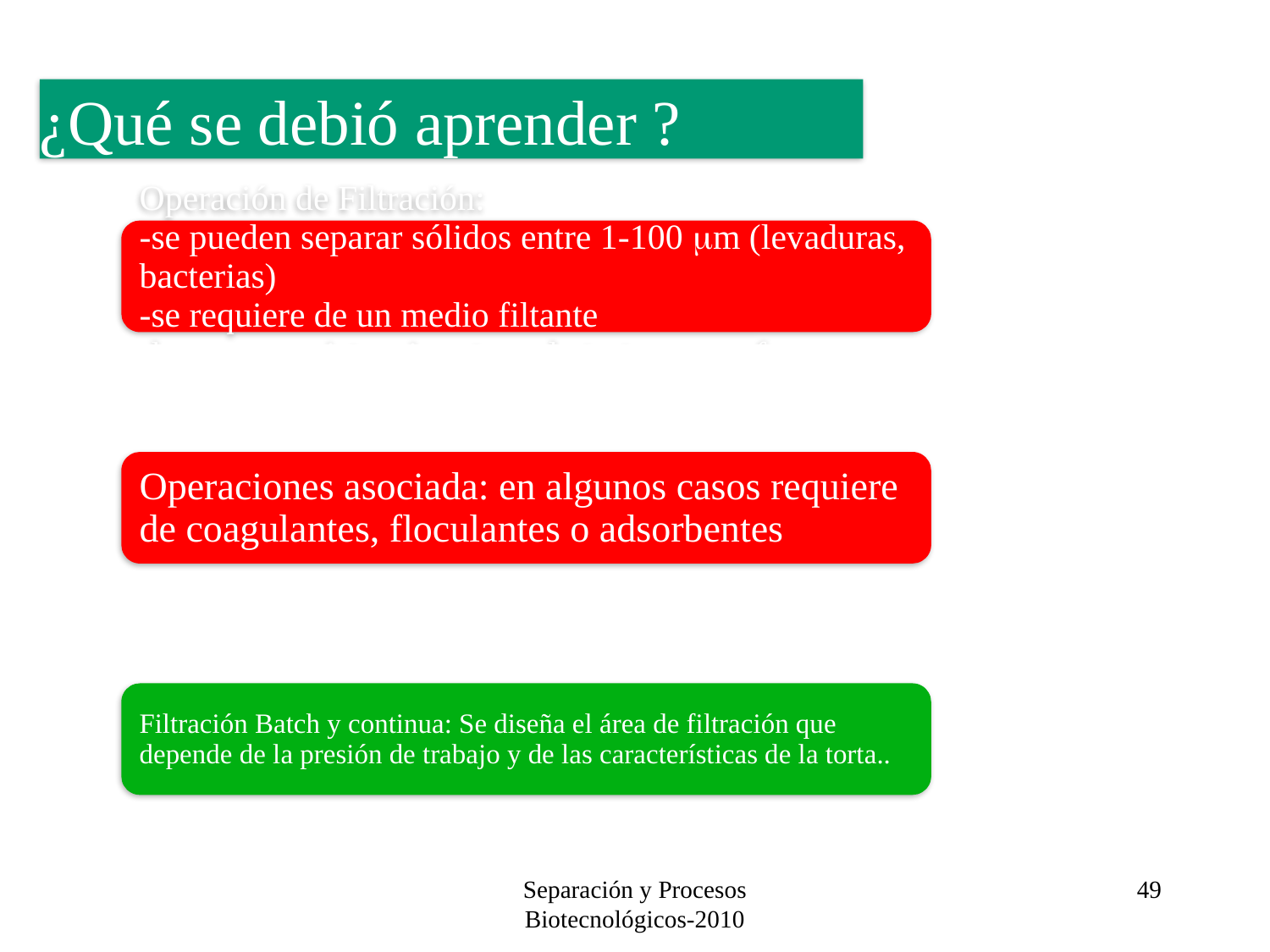

¿Qué se debió aprender ?
Operaciones asociada: en algunos casos requiere de coagulantes, floculantes o adsorbentes
Filtración Batch y continua: Se diseña el área de filtración que depende de la presión de trabajo y de las características de la torta..
Operación de Filtración:
-se pueden separar sólidos entre 1-100 μm (levaduras, bacterias)
-se requiere de un medio filtante
-la mayor resistencia esta en la torta que se forma
Separación y Procesos Biotecnológicos-2010
49